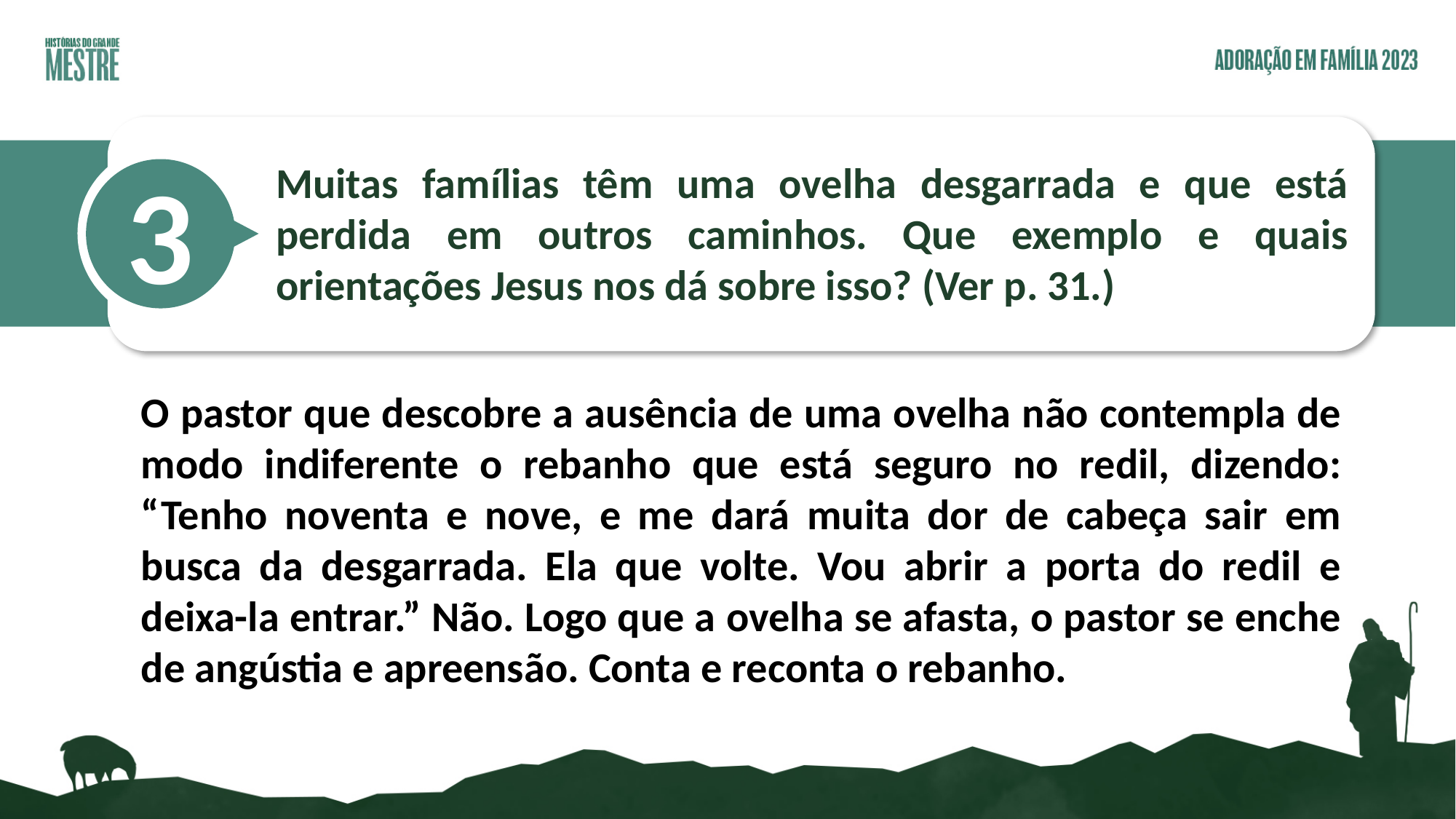

3
Muitas famílias têm uma ovelha desgarrada e que está perdida em outros caminhos. Que exemplo e quais orientações Jesus nos dá sobre isso? (Ver p. 31.)
O pastor que descobre a ausência de uma ovelha não contempla de modo indiferente o rebanho que está seguro no redil, dizendo: “Tenho noventa e nove, e me dará muita dor de cabeça sair em busca da desgarrada. Ela que volte. Vou abrir a porta do redil e deixa-la entrar.” Não. Logo que a ovelha se afasta, o pastor se enche de angústia e apreensão. Conta e reconta o rebanho.